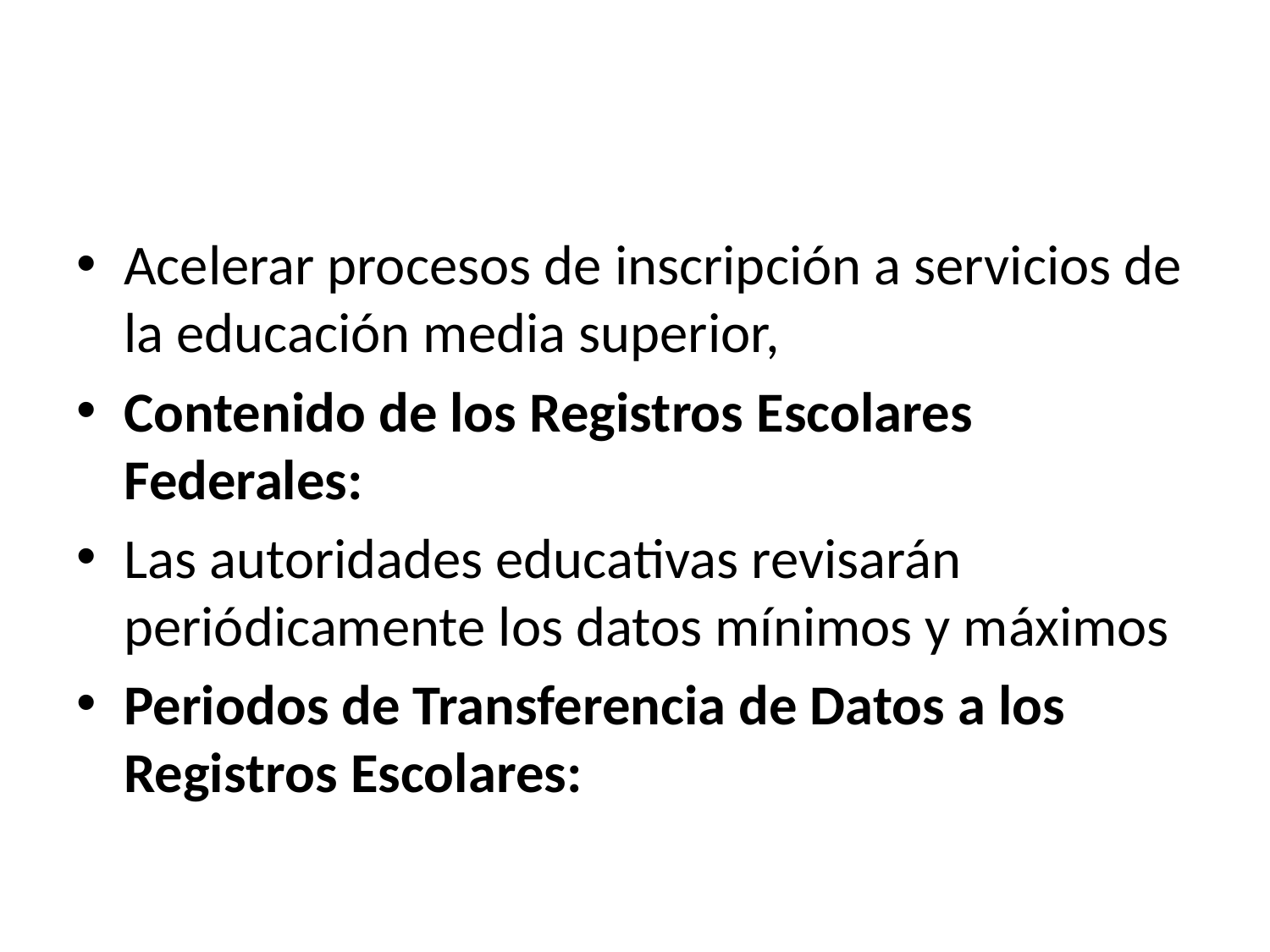

#
Acelerar procesos de inscripción a servicios de la educación media superior,
Contenido de los Registros Escolares Federales:
Las autoridades educativas revisarán periódicamente los datos mínimos y máximos
Periodos de Transferencia de Datos a los Registros Escolares: